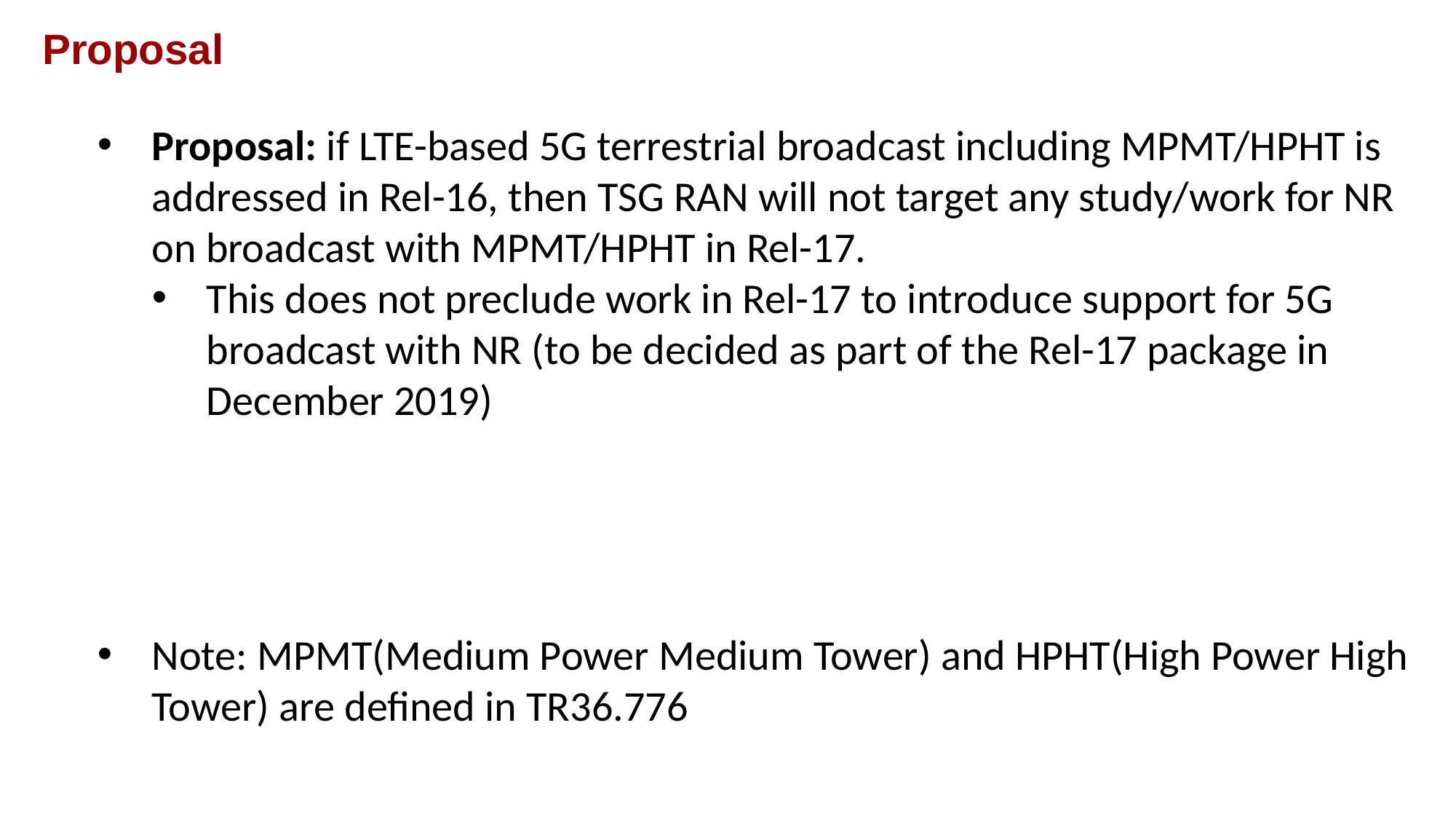

Proposal
Proposal: if LTE-based 5G terrestrial broadcast including MPMT/HPHT is addressed in Rel-16, then TSG RAN will not target any study/work for NR on broadcast with MPMT/HPHT in Rel-17.
This does not preclude work in Rel-17 to introduce support for 5G broadcast with NR (to be decided as part of the Rel-17 package in December 2019)

Note: MPMT(Medium Power Medium Tower) and HPHT(High Power High Tower) are defined in TR36.776